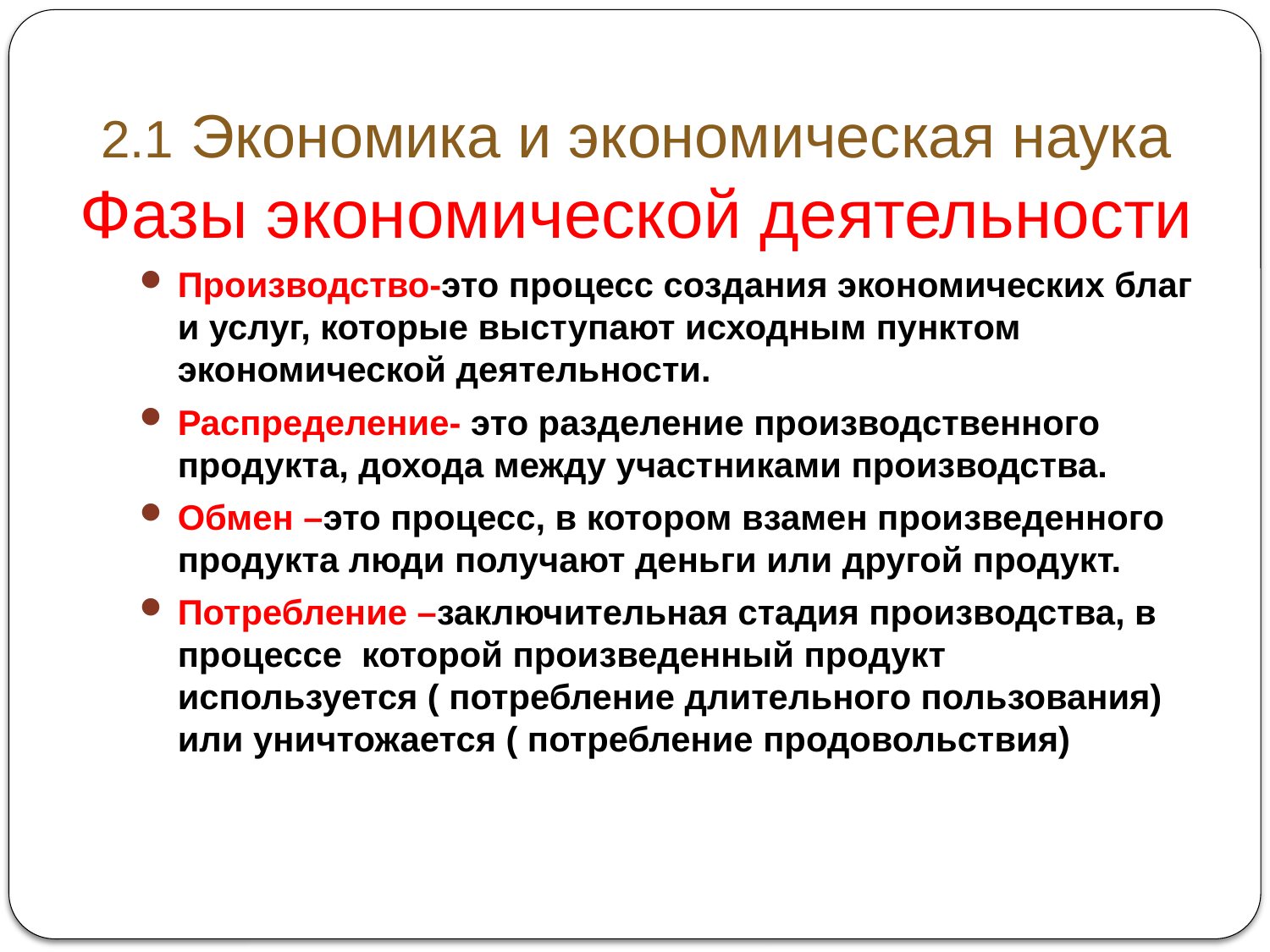

# 2.1 Экономика и экономическая наука Фазы экономической деятельности
Производство-это процесс создания экономических благ и услуг, которые выступают исходным пунктом экономической деятельности.
Распределение- это разделение производственного продукта, дохода между участниками производства.
Обмен –это процесс, в котором взамен произведенного продукта люди получают деньги или другой продукт.
Потребление –заключительная стадия производства, в процессе  которой произведенный продукт используется ( потребление длительного пользования) или уничтожается ( потребление продовольствия)